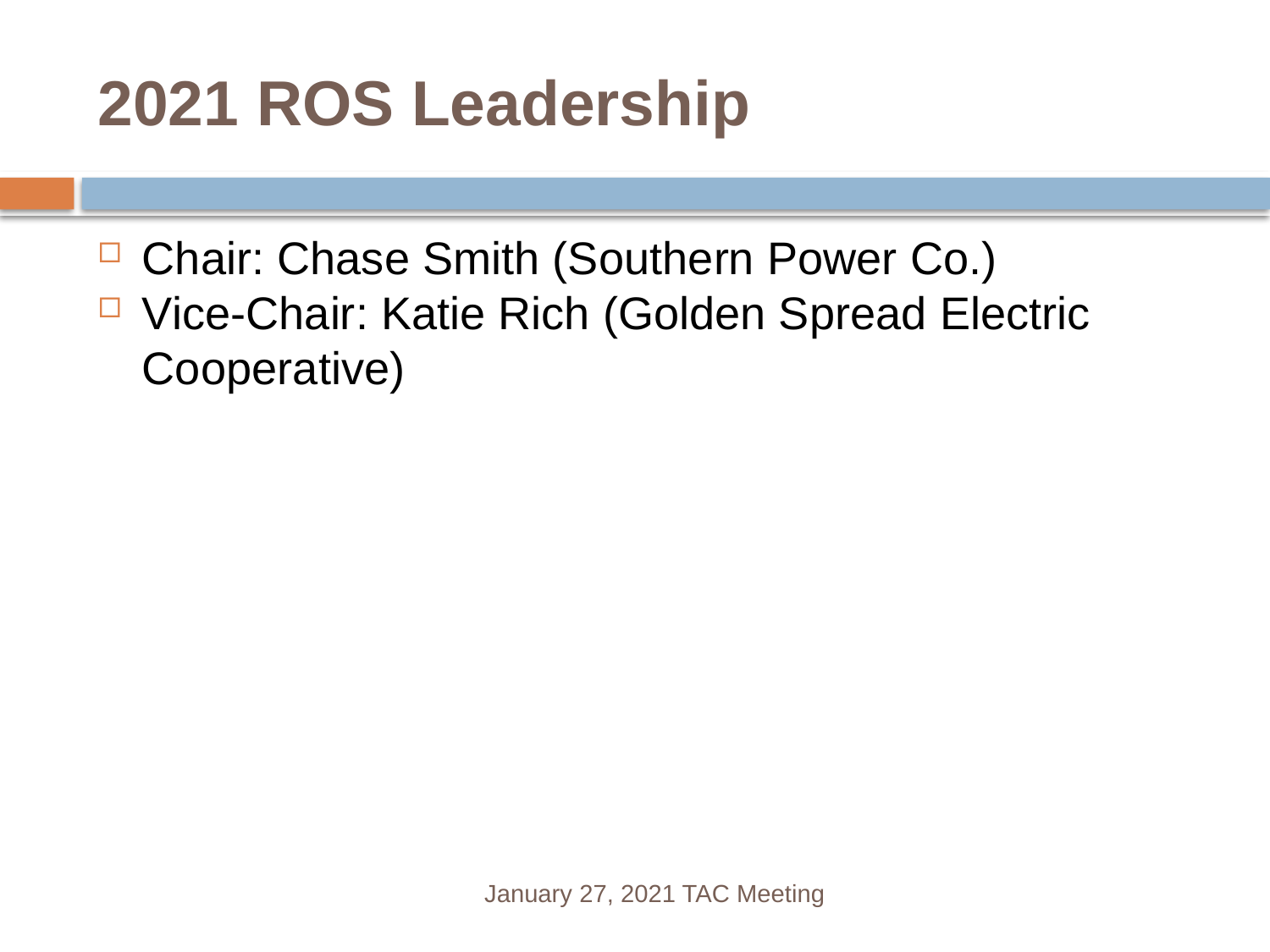

# 2021 ROS Leadership
Chair: Chase Smith (Southern Power Co.)
Vice-Chair: Katie Rich (Golden Spread Electric Cooperative)
January 27, 2021 TAC Meeting